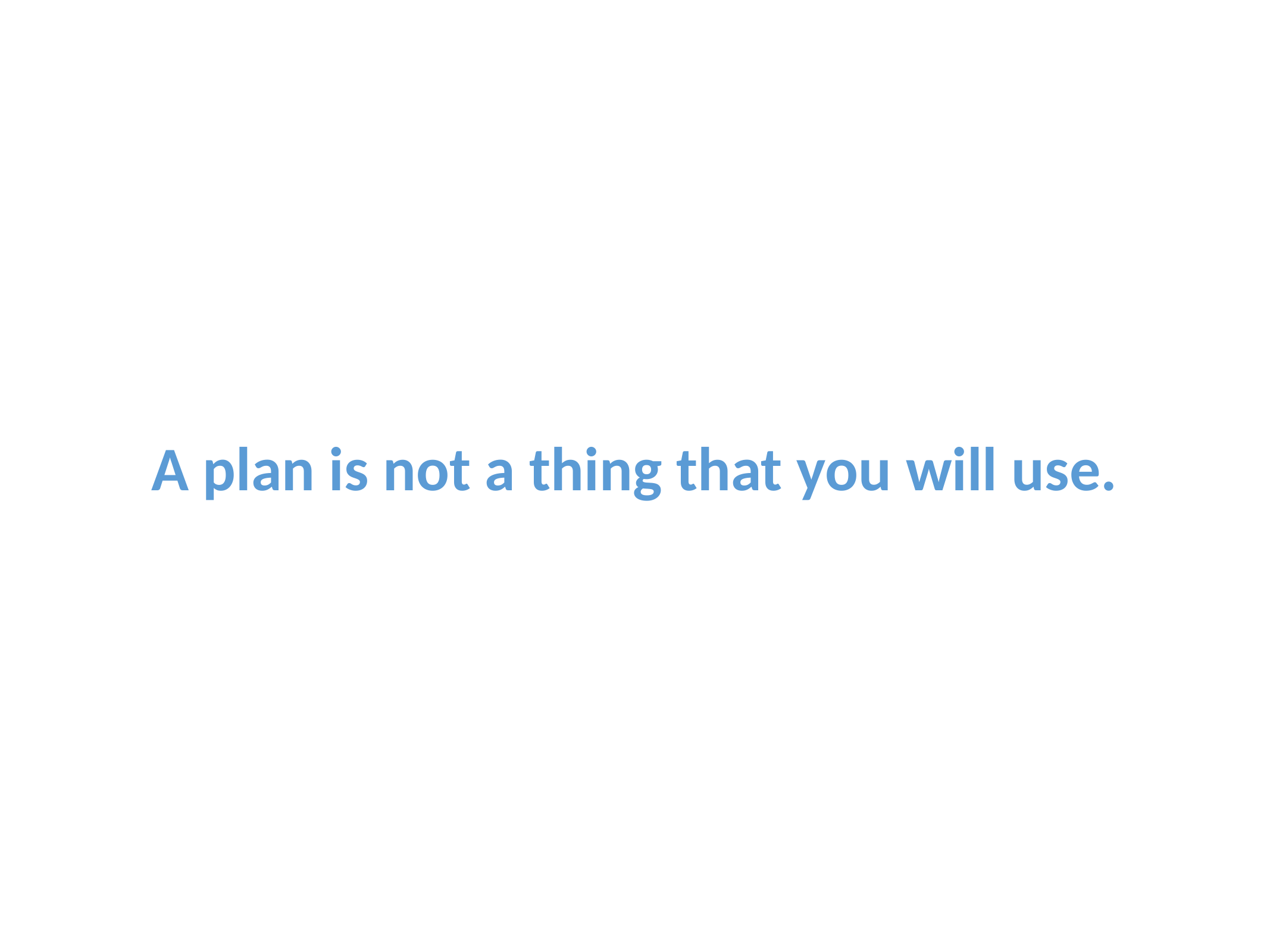

A plan is not a thing that you will use.